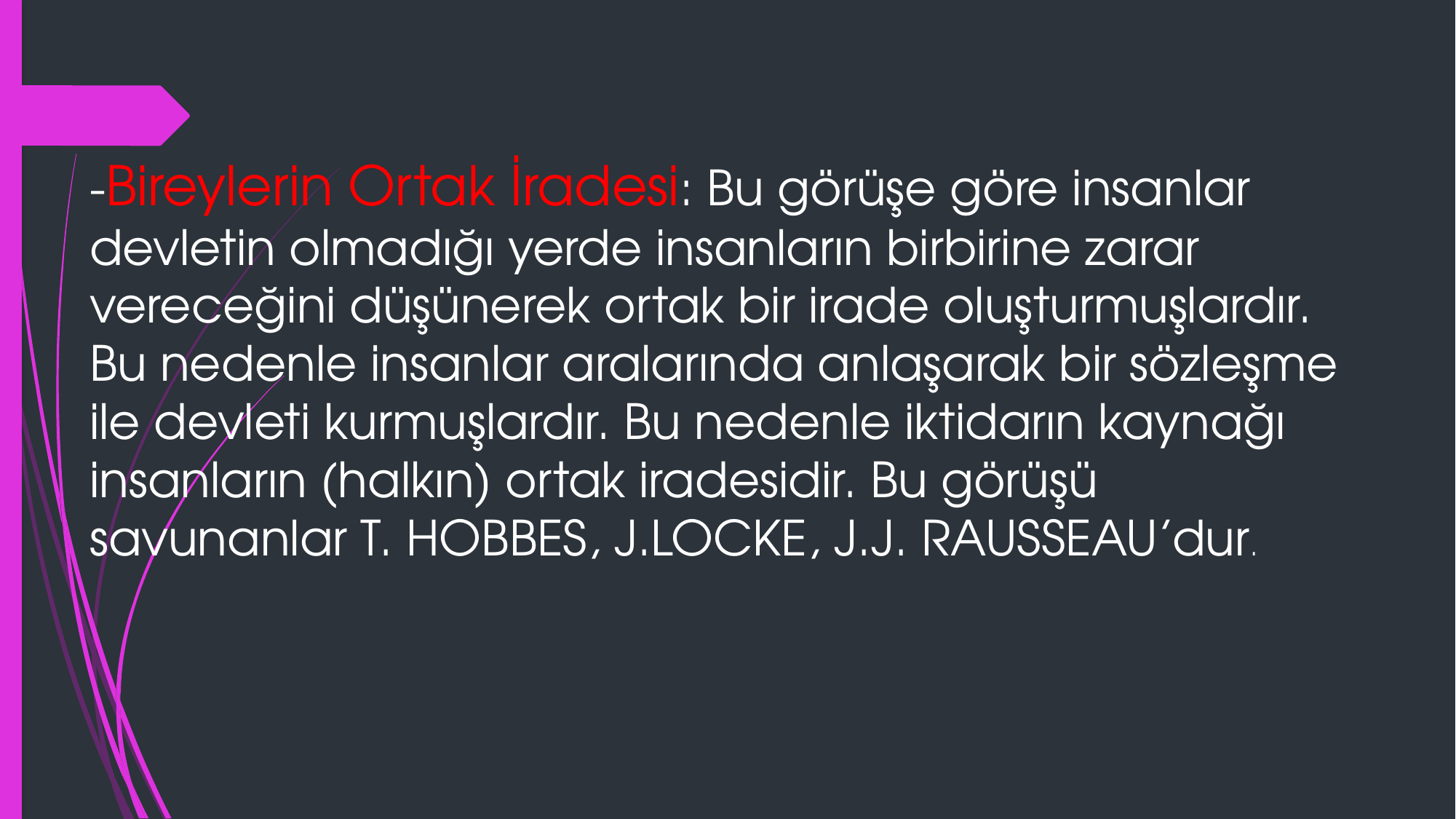

-Bireylerin Ortak İradesi: Bu görüşe göre insanlar devletin olmadığı yerde insanların birbirine zarar vereceğini düşünerek ortak bir irade oluşturmuşlardır. Bu nedenle insanlar aralarında anlaşarak bir sözleşme ile devleti kurmuşlardır. Bu nedenle iktidarın kaynağı insanların (halkın) ortak iradesidir. Bu görüşü savunanlar T. HOBBES, J.LOCKE, J.J. RAUSSEAU’dur.